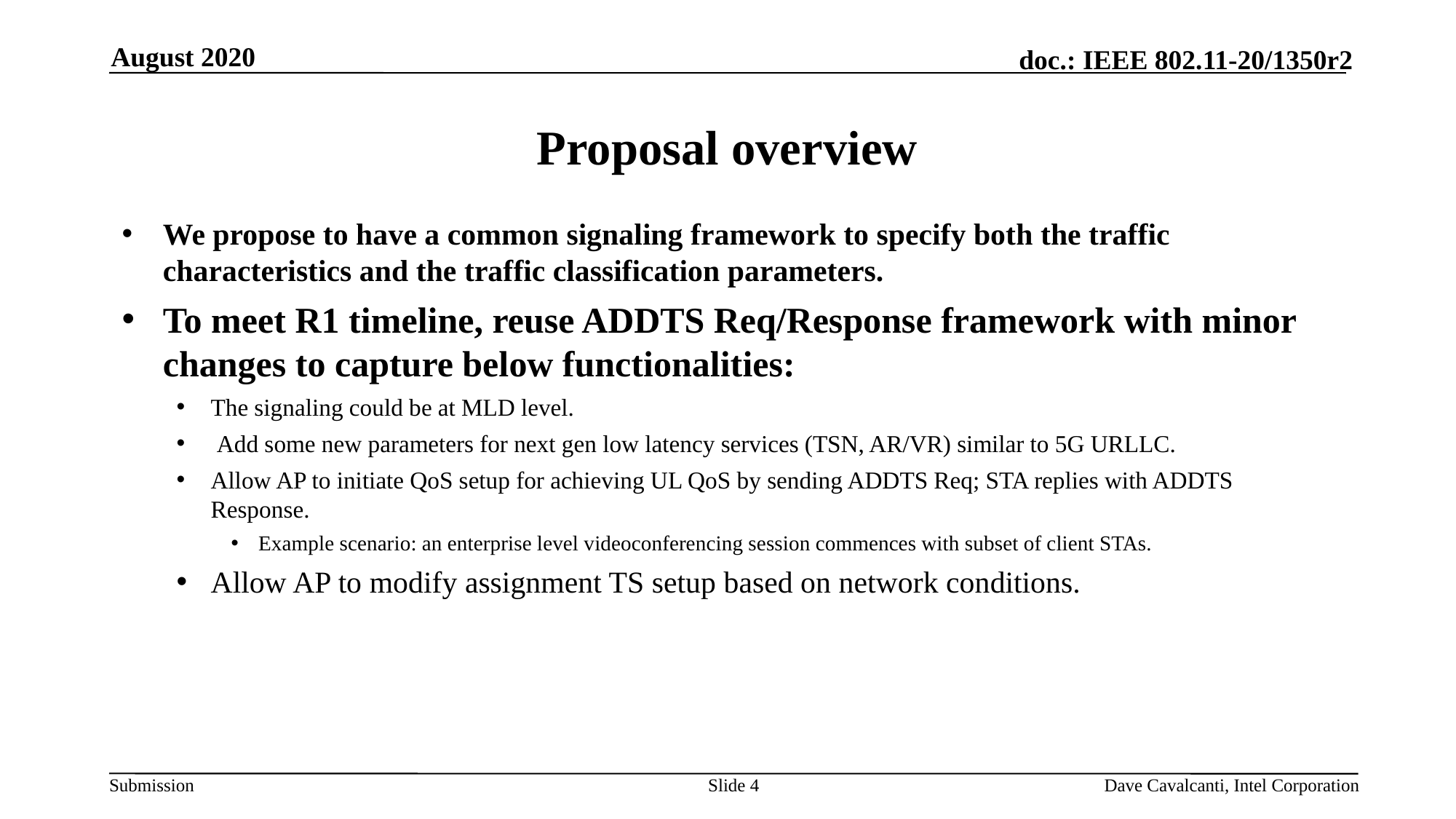

August 2020
# Proposal overview
We propose to have a common signaling framework to specify both the traffic characteristics and the traffic classification parameters.
To meet R1 timeline, reuse ADDTS Req/Response framework with minor changes to capture below functionalities:
The signaling could be at MLD level.
 Add some new parameters for next gen low latency services (TSN, AR/VR) similar to 5G URLLC.
Allow AP to initiate QoS setup for achieving UL QoS by sending ADDTS Req; STA replies with ADDTS Response.
Example scenario: an enterprise level videoconferencing session commences with subset of client STAs.
Allow AP to modify assignment TS setup based on network conditions.

Slide 4
Dave Cavalcanti, Intel Corporation